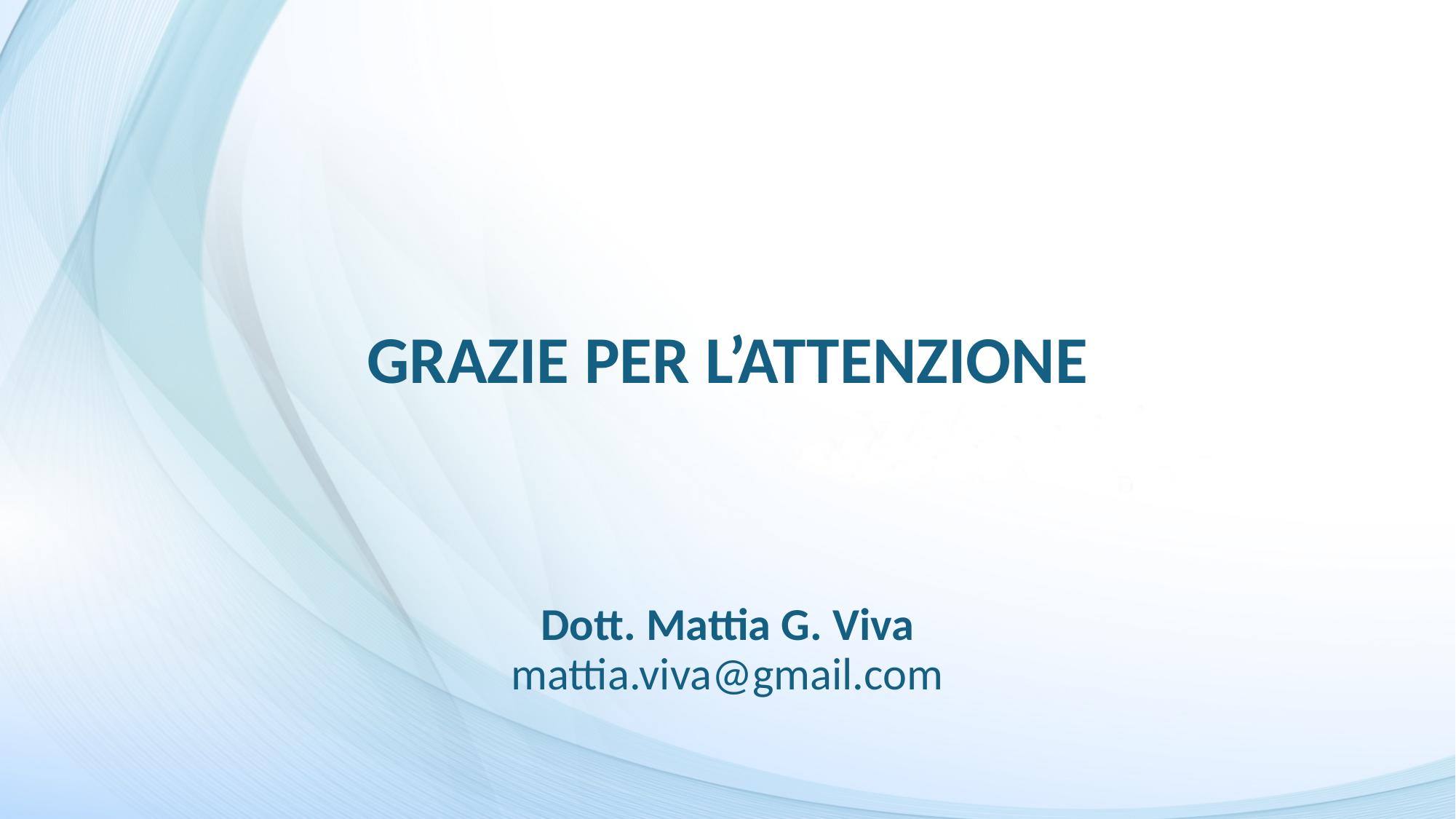

# GRAZIE PER L’ATTENZIONE
Dott. Mattia G. Viva
mattia.viva@gmail.com